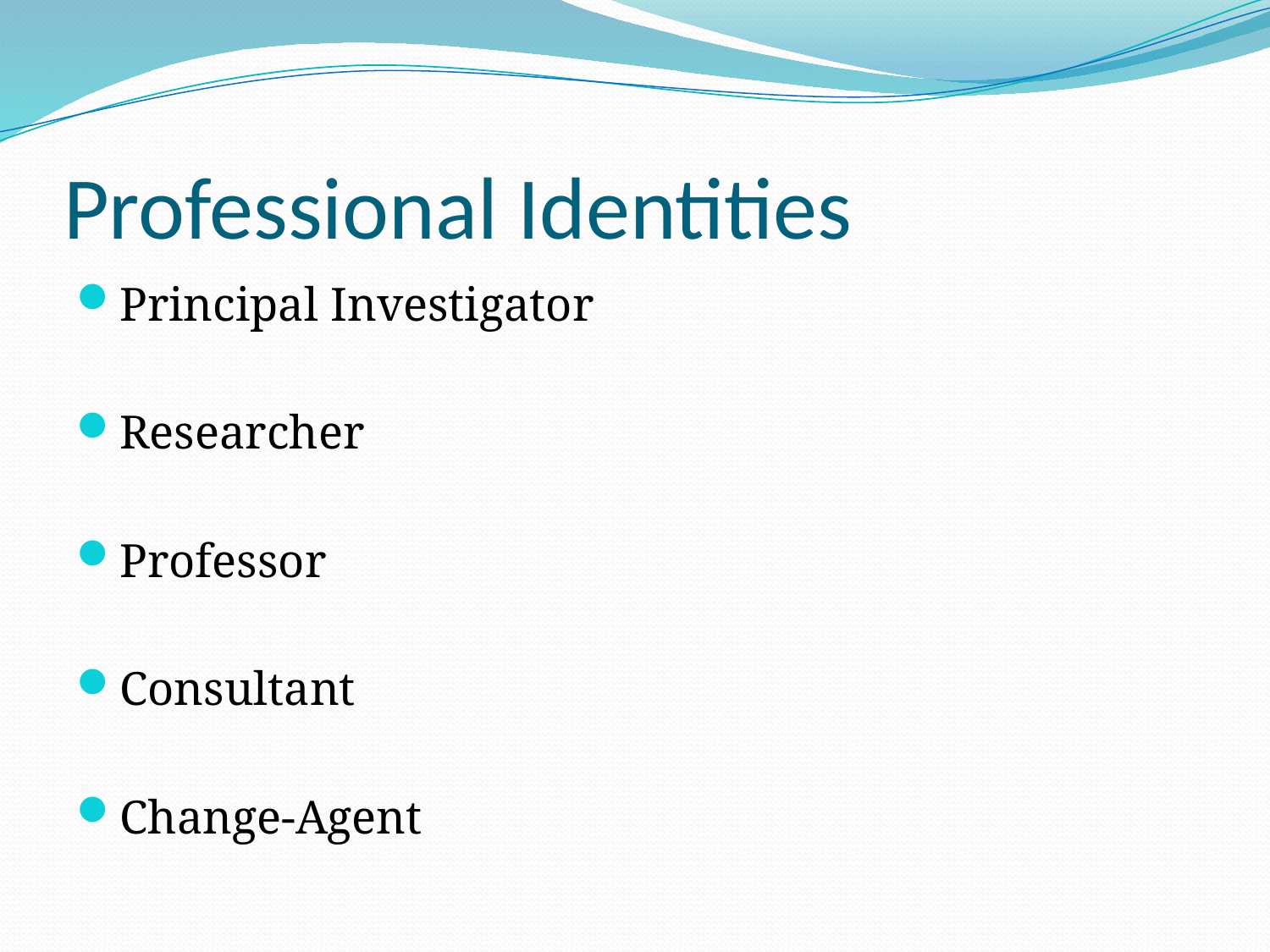

# Professional Identities
Principal Investigator

Researcher

Professor

Consultant

Change-Agent